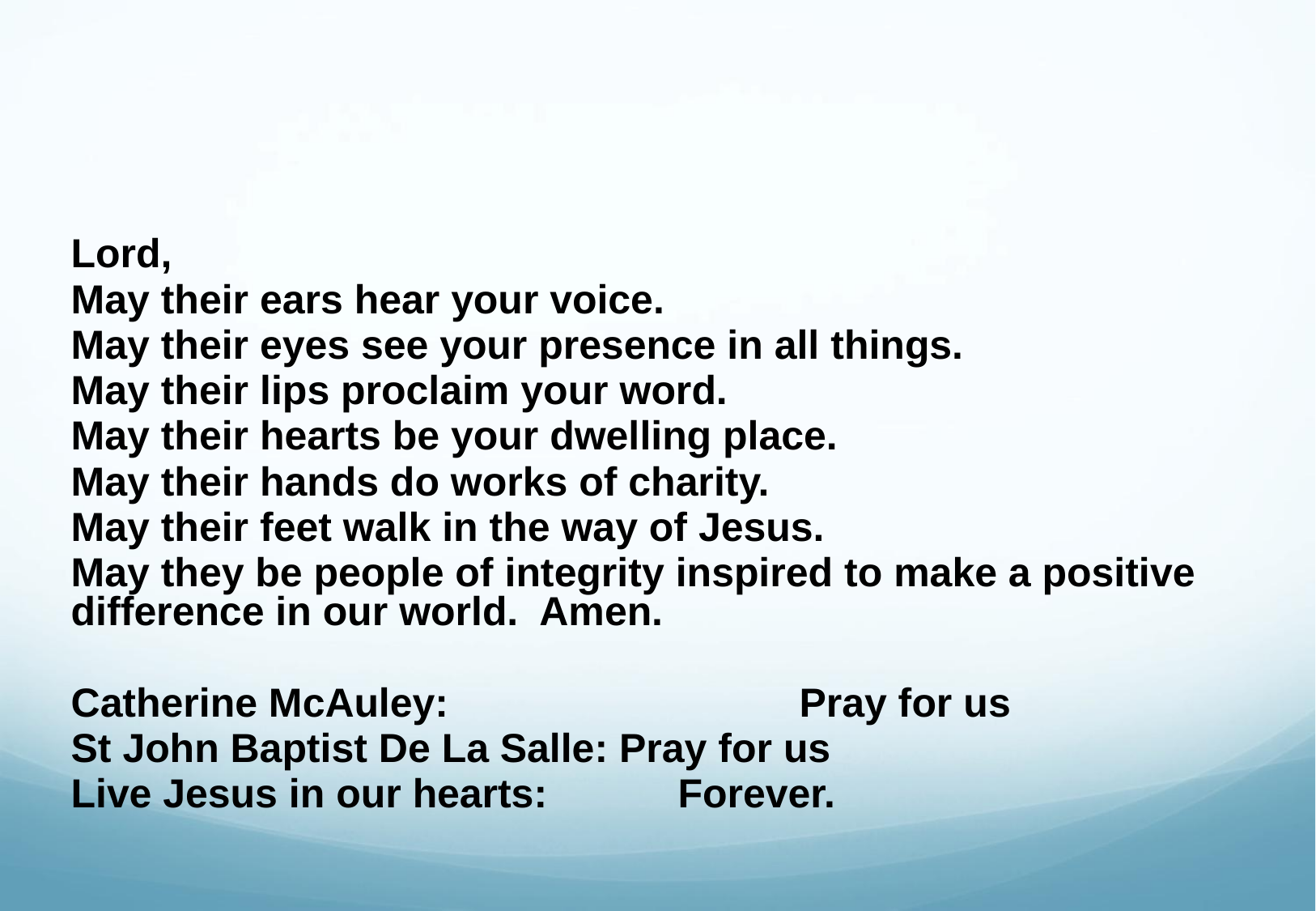

# Lord,
May their ears hear your voice.
May their eyes see your presence in all things.
May their lips proclaim your word.
May their hearts be your dwelling place.
May their hands do works of charity.
May their feet walk in the way of Jesus.
May they be people of integrity inspired to make a positive difference in our world.  Amen.

Catherine McAuley:			Pray for us
St John Baptist De La Salle: Pray for us
Live Jesus in our hearts: 	Forever.